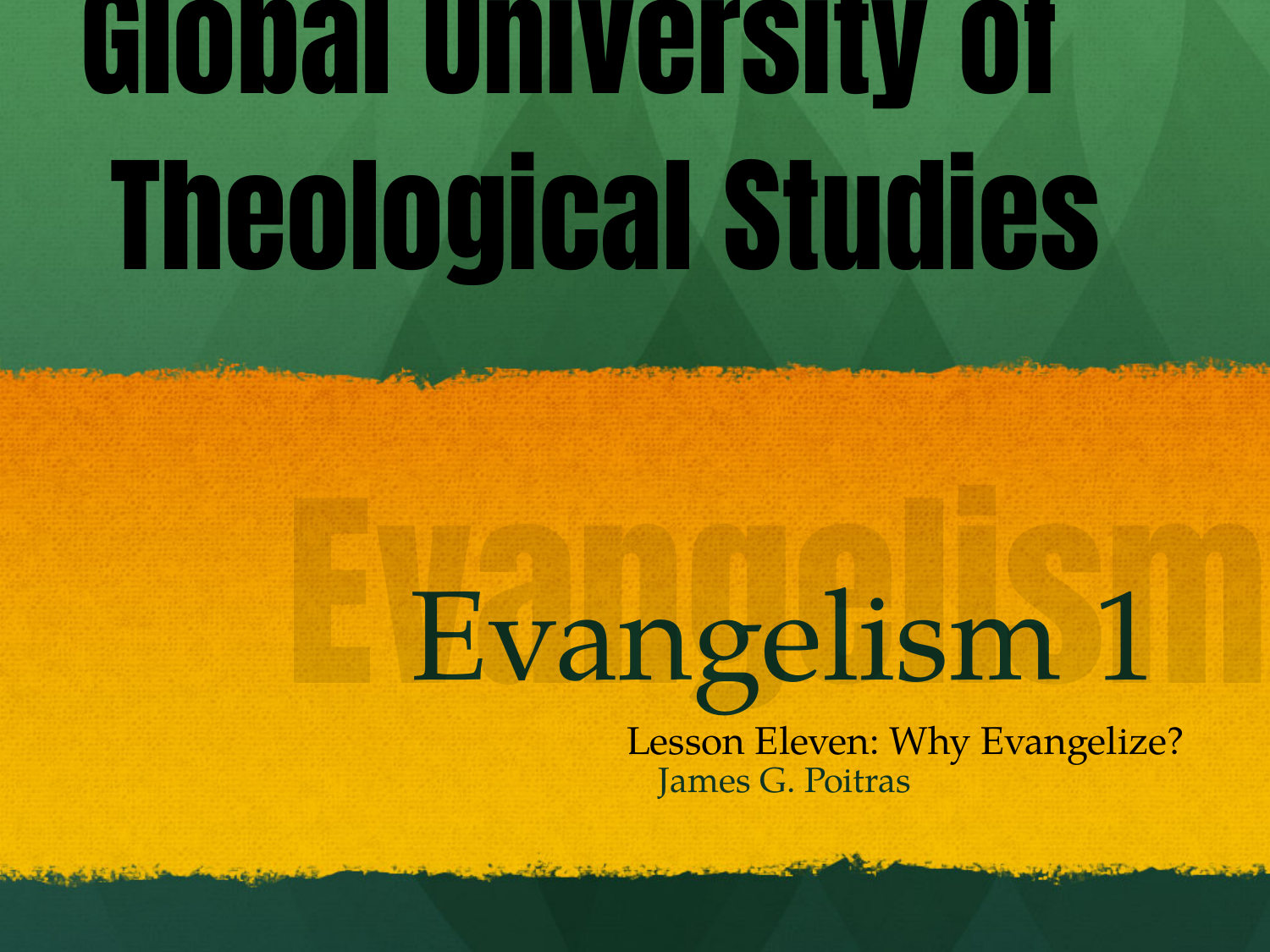

Global University of

 Theological Studies
Evangelism
# Evangelism 1
Lesson Eleven: Why Evangelize?
James G. Poitras